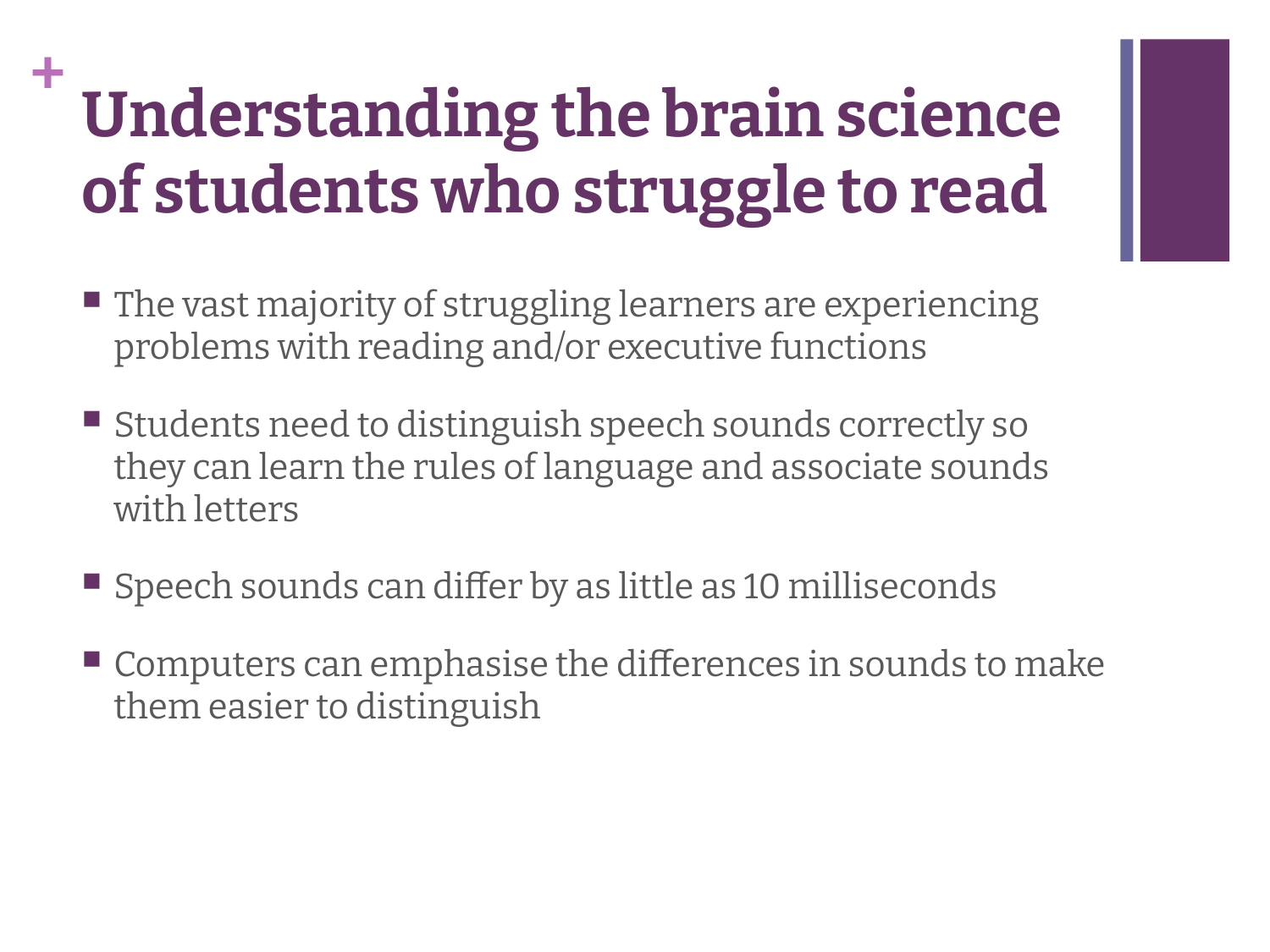

# Understanding the brain science of students who struggle to read
The vast majority of struggling learners are experiencing problems with reading and/or executive functions
Students need to distinguish speech sounds correctly so they can learn the rules of language and associate sounds with letters
Speech sounds can differ by as little as 10 milliseconds
Computers can emphasise the differences in sounds to make them easier to distinguish